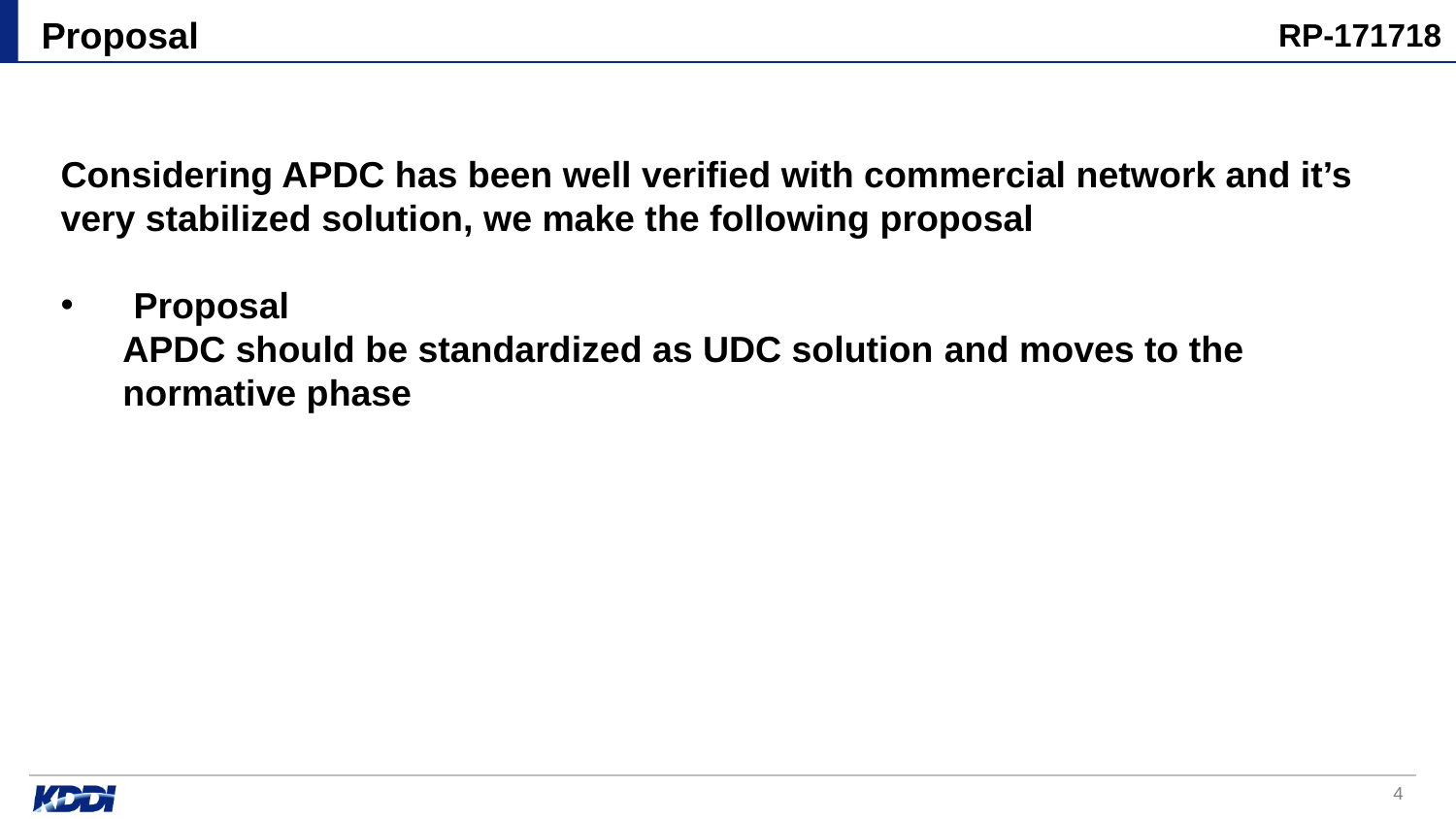

# Proposal
RP-171718
Considering APDC has been well verified with commercial network and it’s very stabilized solution, we make the following proposal

Proposal
APDC should be standardized as UDC solution and moves to the normative phase

4